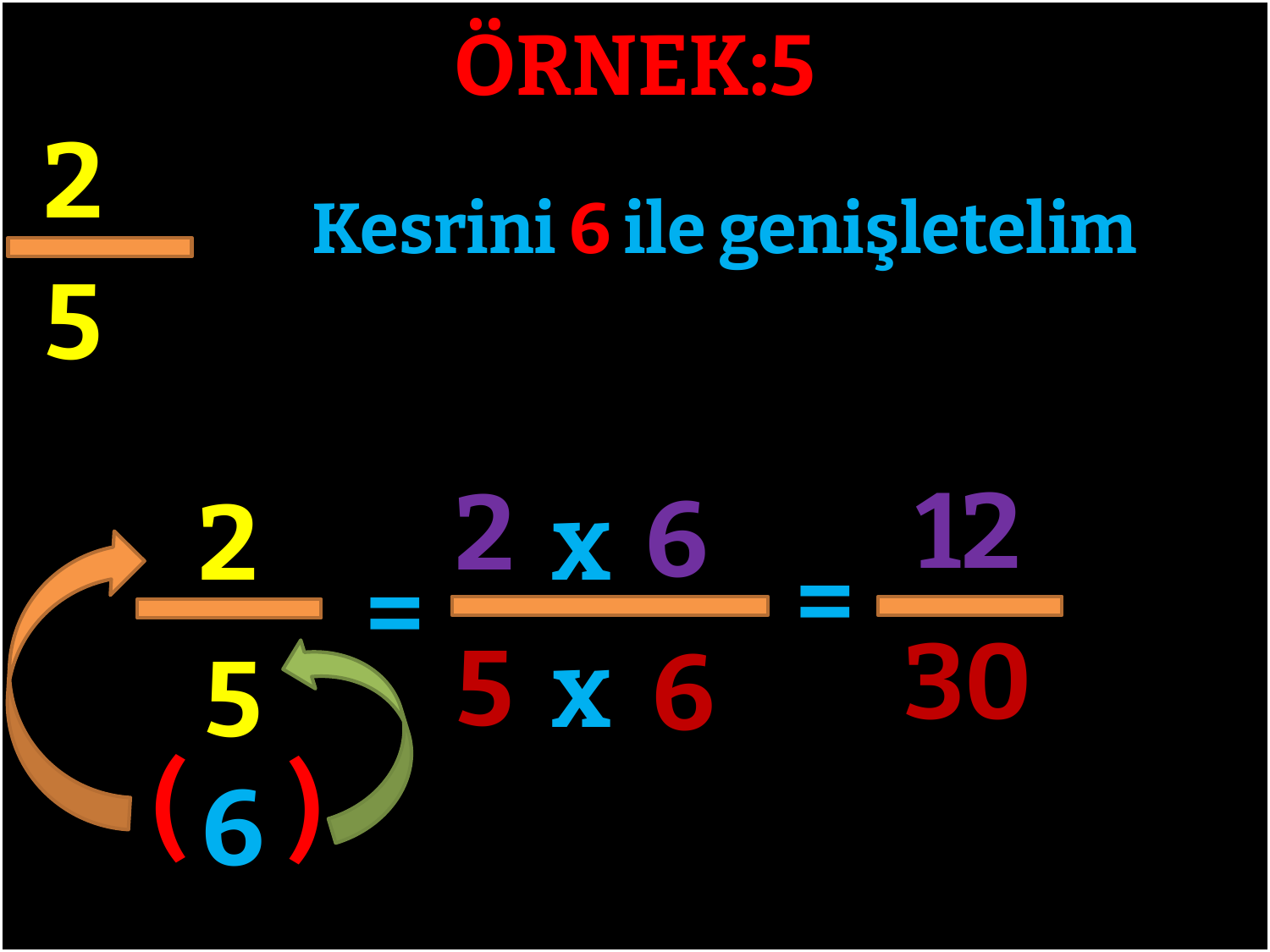

ÖRNEK:5
2
Kesrini 6 ile genişletelim

5
#
12
2
6
2
x
=
=

30

5
x
6
5

(
)
6